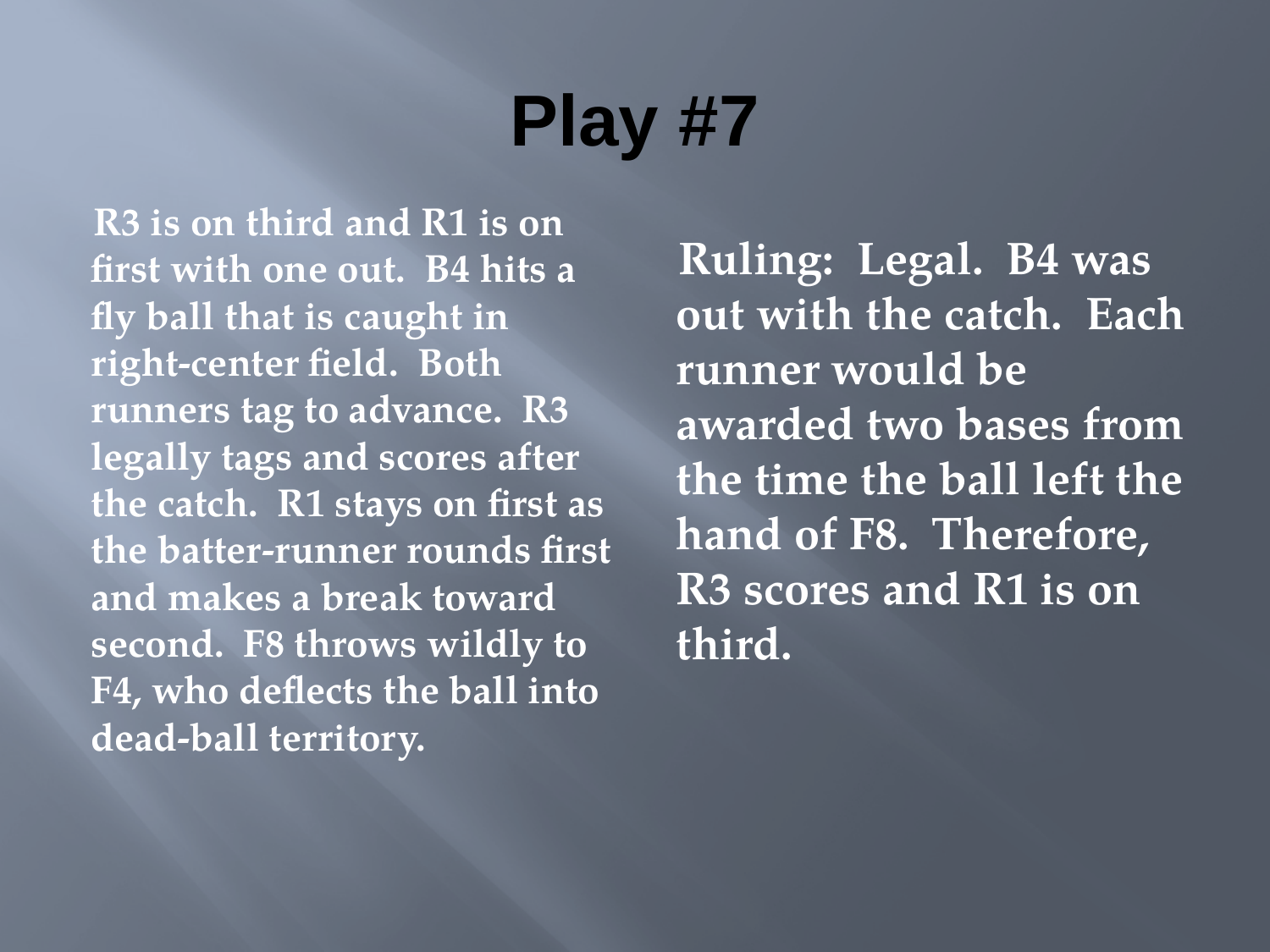

# Play #7
R3 is on third and R1 is on first with one out.  B4 hits a fly ball that is caught in right-center field.  Both runners tag to advance.  R3 legally tags and scores after the catch.  R1 stays on first as the batter-runner rounds first and makes a break toward second.  F8 throws wildly to F4, who deflects the ball into dead-ball territory.
Ruling:  Legal.  B4 was out with the catch.  Each runner would be awarded two bases from the time the ball left the hand of F8.  Therefore, R3 scores and R1 is on third.